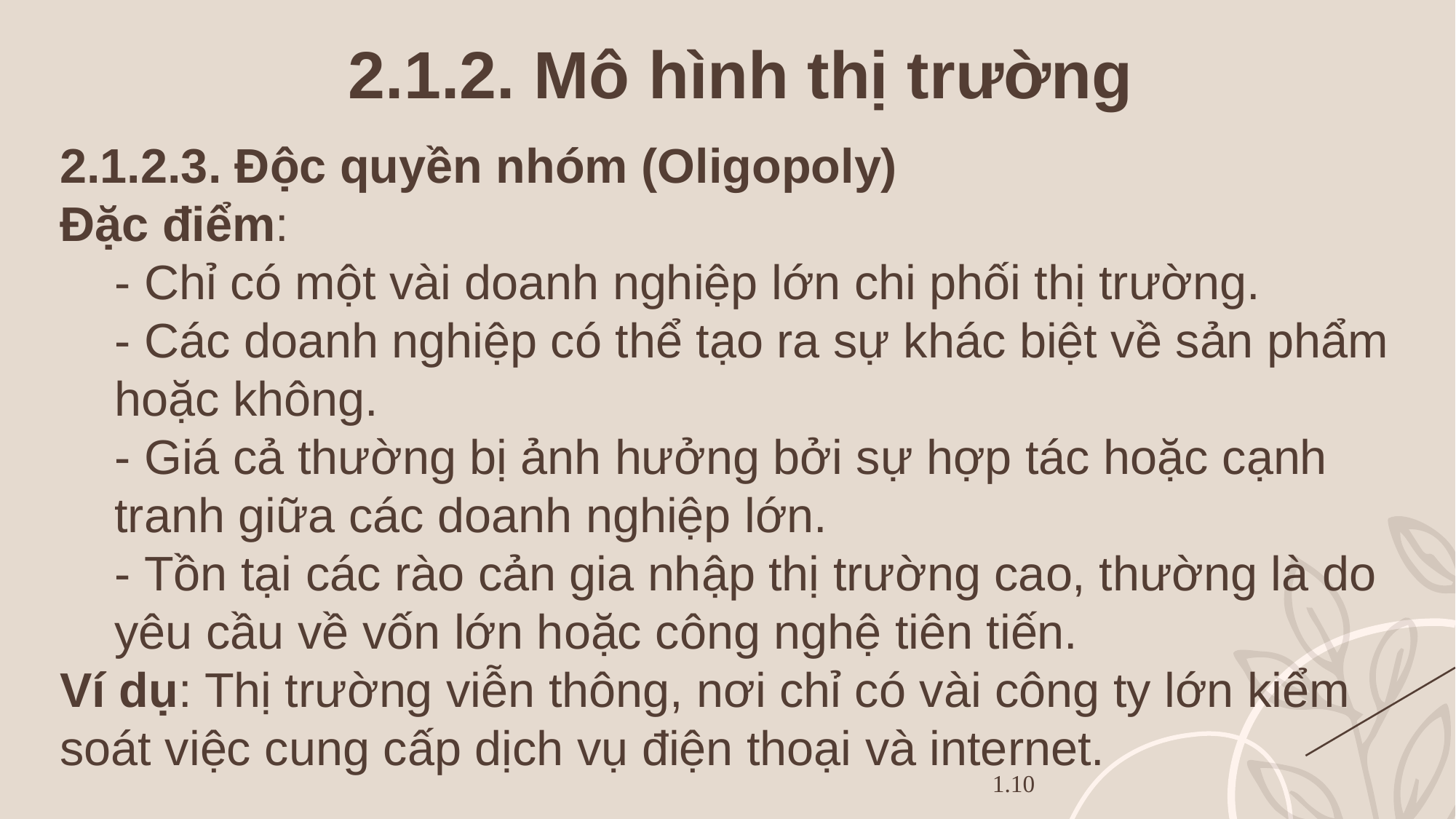

2.1.2. Mô hình thị trường

2.1.2.3. Độc quyền nhóm (Oligopoly)
Đặc điểm:
- Chỉ có một vài doanh nghiệp lớn chi phối thị trường.
- Các doanh nghiệp có thể tạo ra sự khác biệt về sản phẩm hoặc không.
- Giá cả thường bị ảnh hưởng bởi sự hợp tác hoặc cạnh tranh giữa các doanh nghiệp lớn.
- Tồn tại các rào cản gia nhập thị trường cao, thường là do yêu cầu về vốn lớn hoặc công nghệ tiên tiến.
Ví dụ: Thị trường viễn thông, nơi chỉ có vài công ty lớn kiểm soát việc cung cấp dịch vụ điện thoại và internet.
1.10